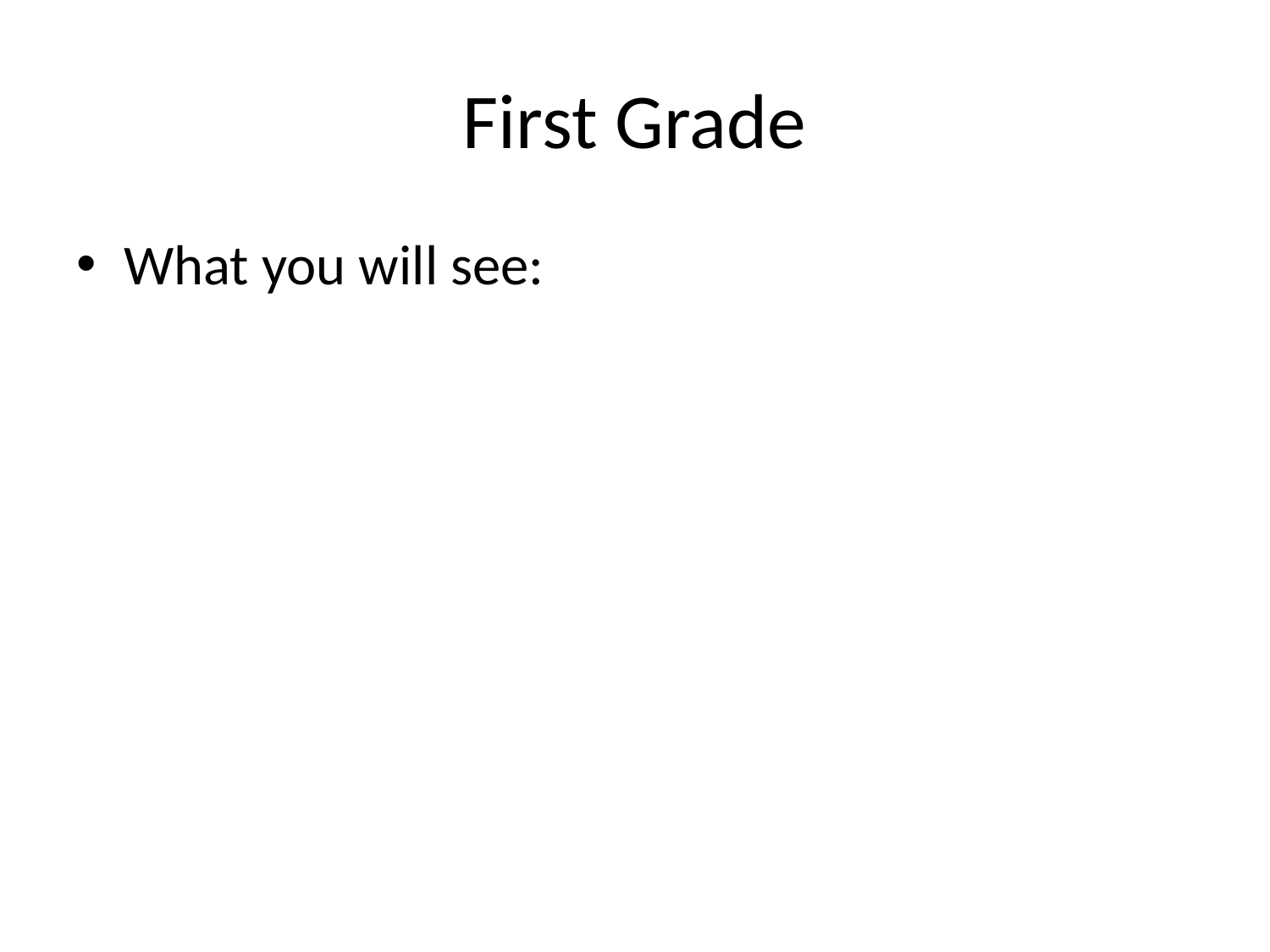

# First Grade
What you will see: